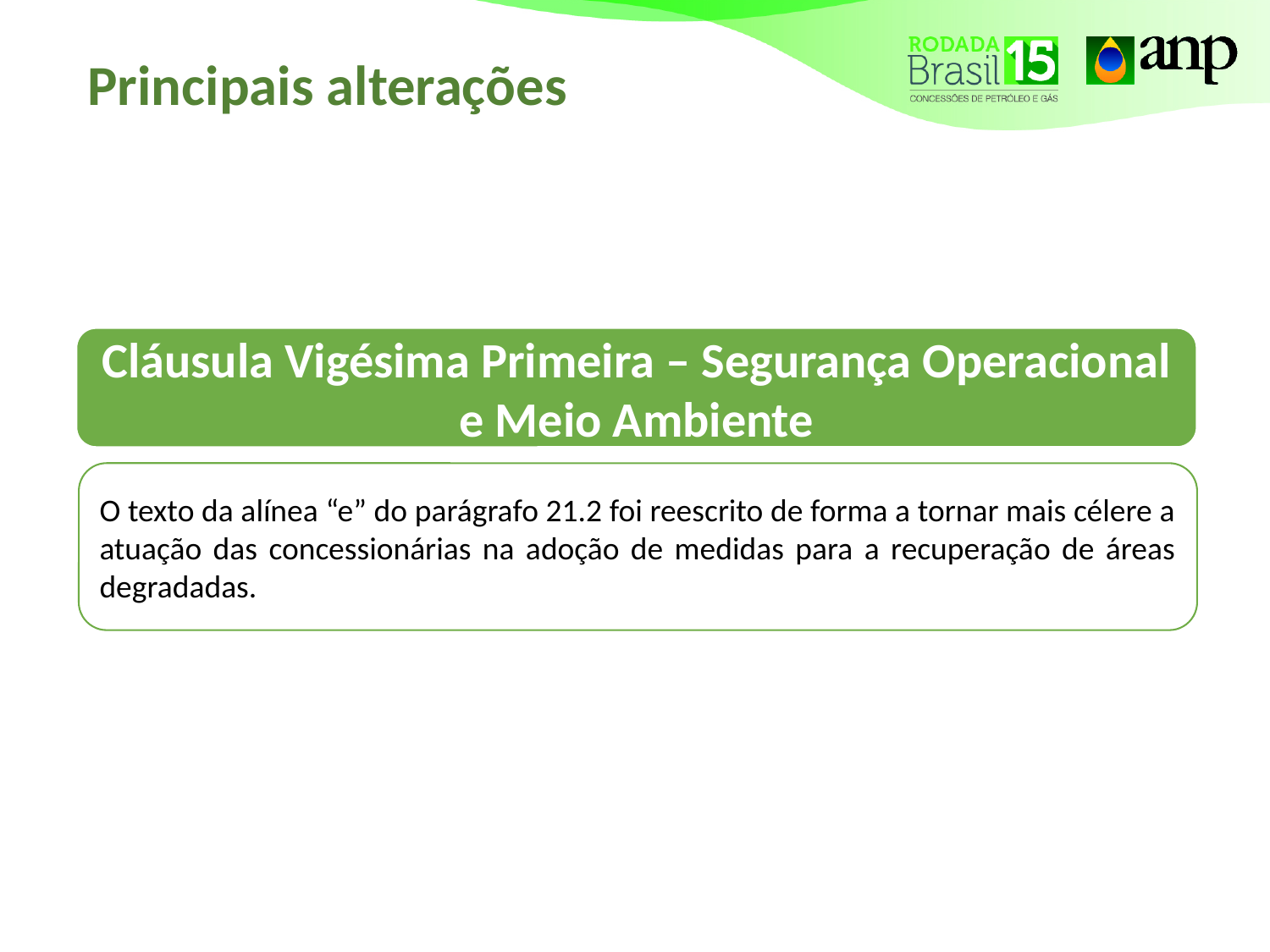

# Principais alterações
Cláusula Vigésima Primeira – Segurança Operacional e Meio Ambiente
O texto da alínea “e” do parágrafo 21.2 foi reescrito de forma a tornar mais célere a atuação das concessionárias na adoção de medidas para a recuperação de áreas degradadas.